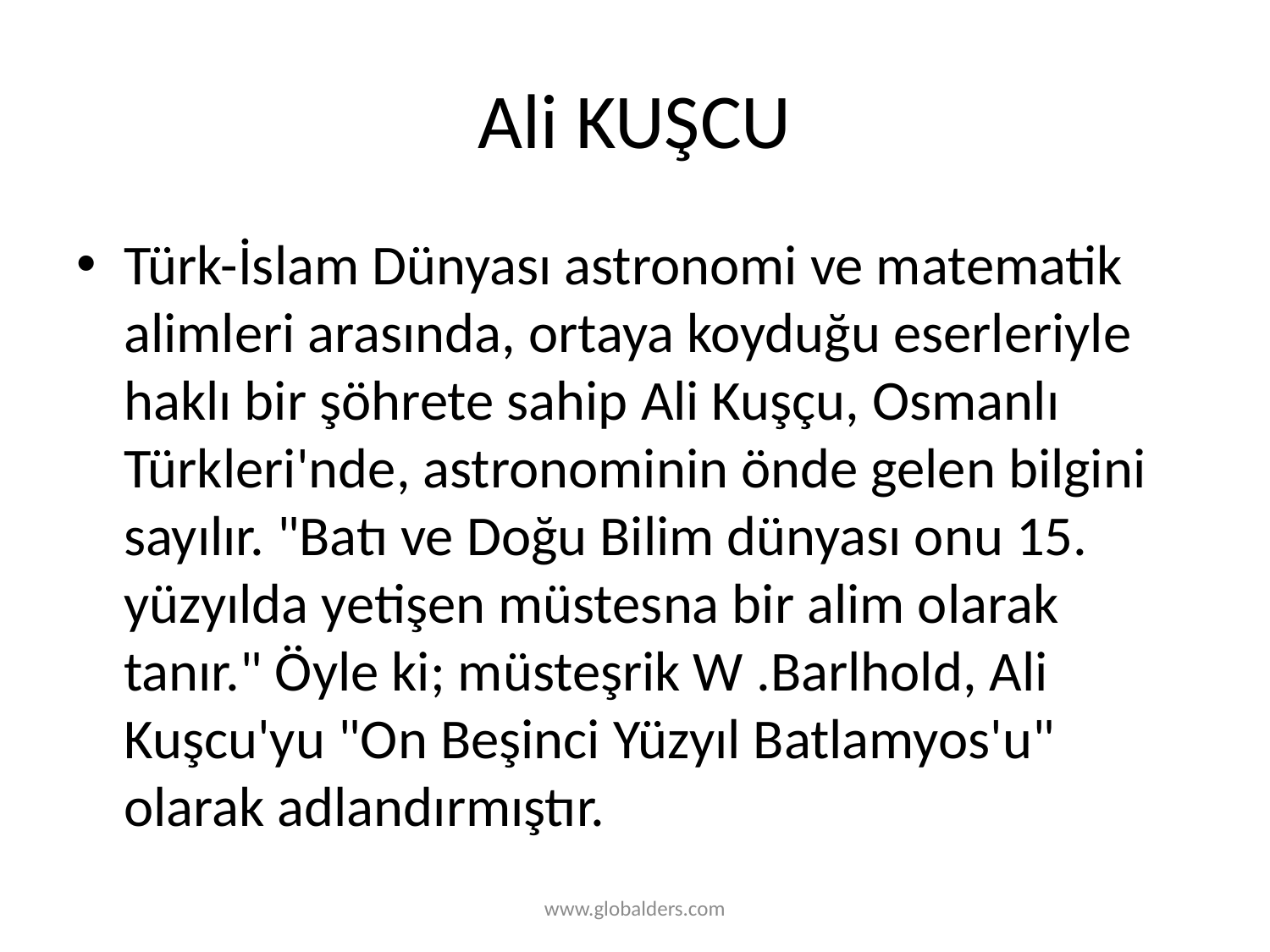

# Ali KUŞCU
Türk-İslam Dünyası astronomi ve matematik alimleri arasında, ortaya koyduğu eserleriyle haklı bir şöhrete sahip Ali Kuşçu, Osmanlı Türkleri'nde, astronominin önde gelen bilgini sayılır. "Batı ve Doğu Bilim dünyası onu 15. yüzyılda yetişen müstesna bir alim olarak tanır." Öyle ki; müsteşrik W .Barlhold, Ali Kuşcu'yu "On Beşinci Yüzyıl Batlamyos'u" olarak adlandırmıştır.
www.globalders.com